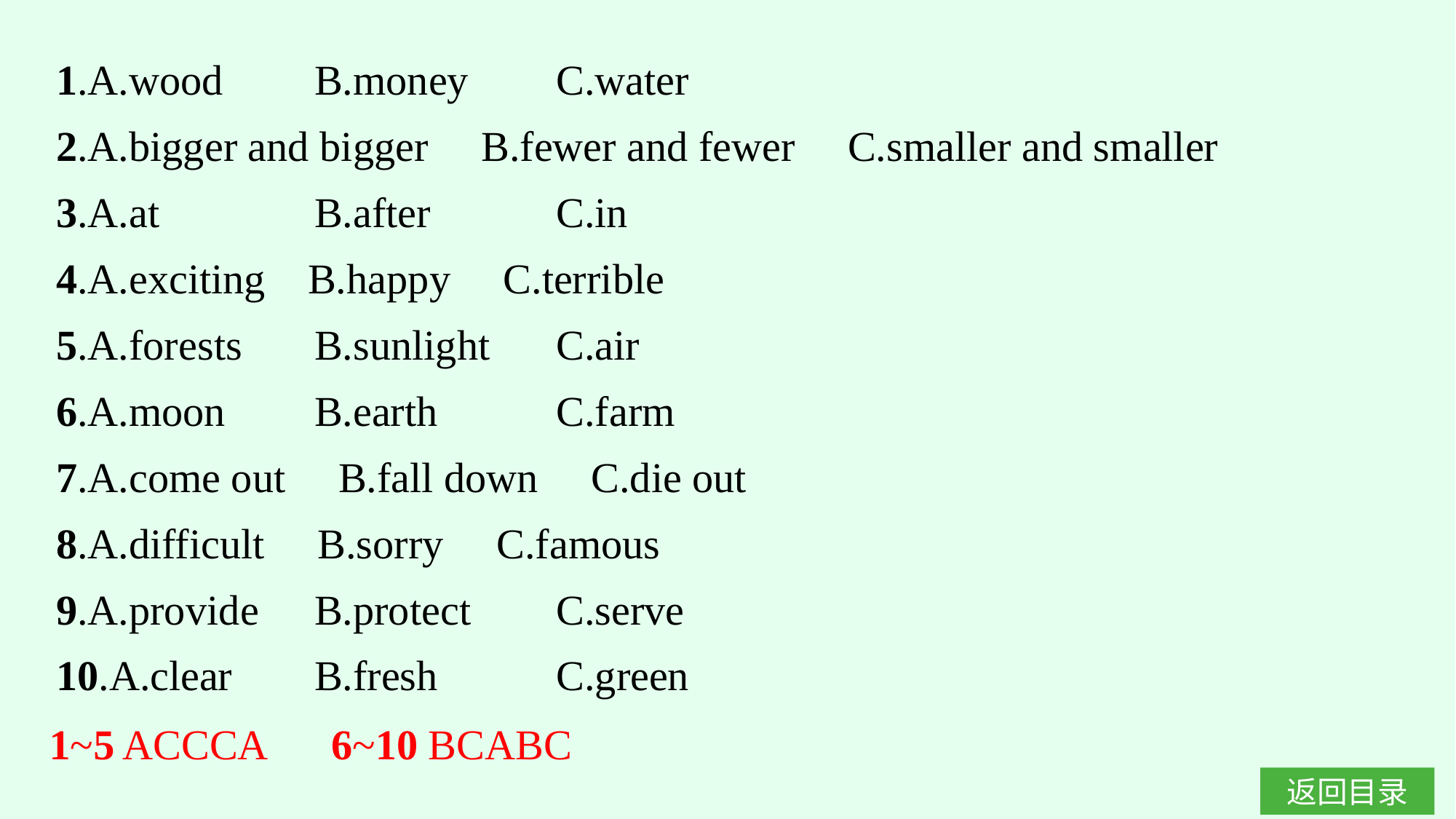

1.A.wood	B.money	C.water
2.A.bigger and bigger     B.fewer and fewer     C.smaller and smaller
3.A.at		B.after		C.in
4.A.exciting    B.happy     C.terrible
5.A.forests	B.sunlight	C.air
6.A.moon	B.earth	C.farm
7.A.come out     B.fall down     C.die out
8.A.difficult     B.sorry     C.famous
9.A.provide	B.protect	C.serve
10.A.clear	B.fresh	C.green
1~5 ACCCA　6~10 BCABC